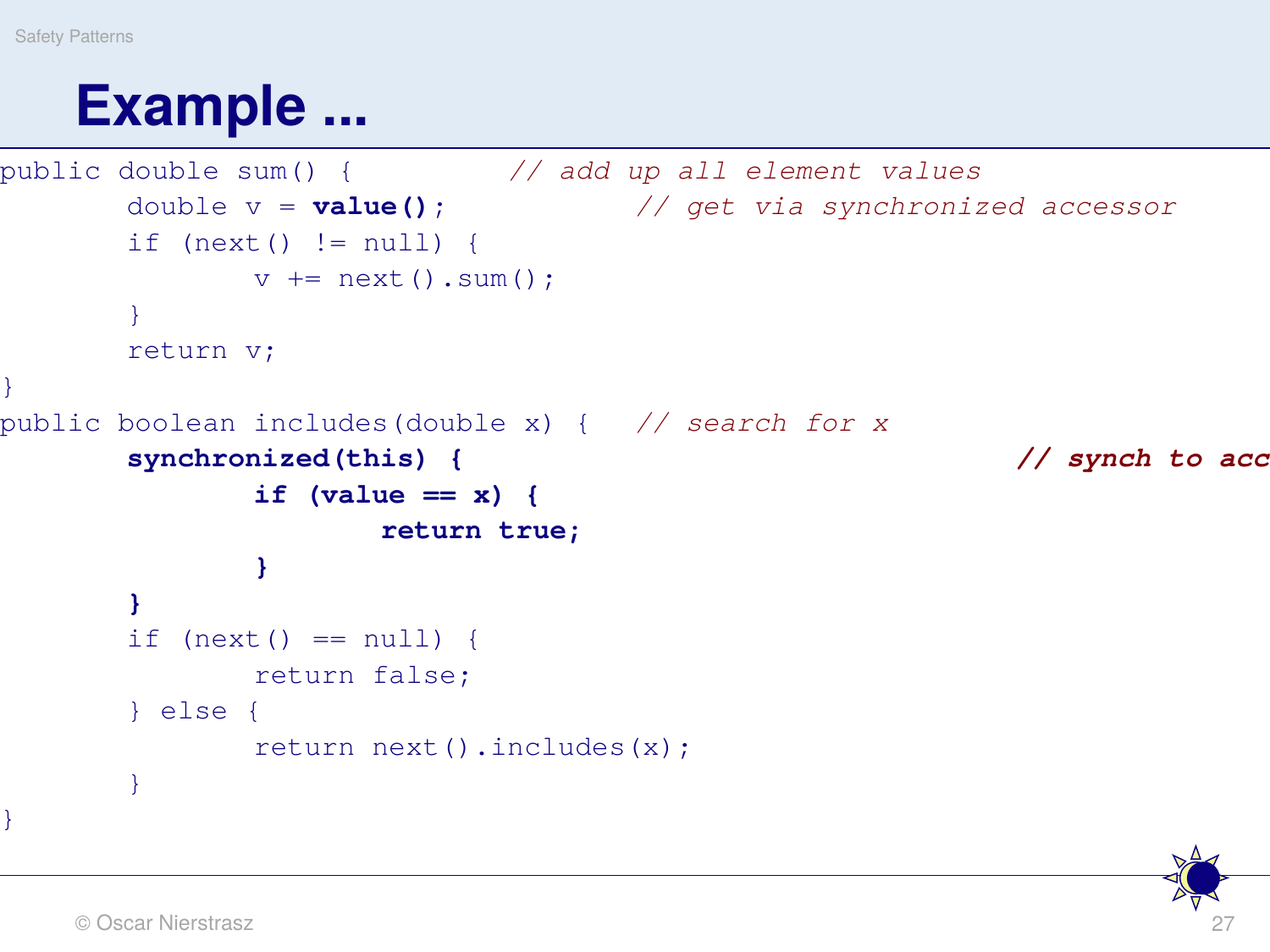

Safety Patterns
# Example ...
	public double sum() {		// add up all element values
		double v = value();		// get via synchronized accessor
		if (next() != null) {
			v += next().sum();
		}
		return v;
	}
	public boolean includes(double x) {	// search for x
		synchronized(this) {					// synch to access value
			if (value == x) {
				return true;
			}
		}
		if (next() == null) {
			return false;
		} else {
			return next().includes(x);
		}
	}
}

© Oscar Nierstrasz
27